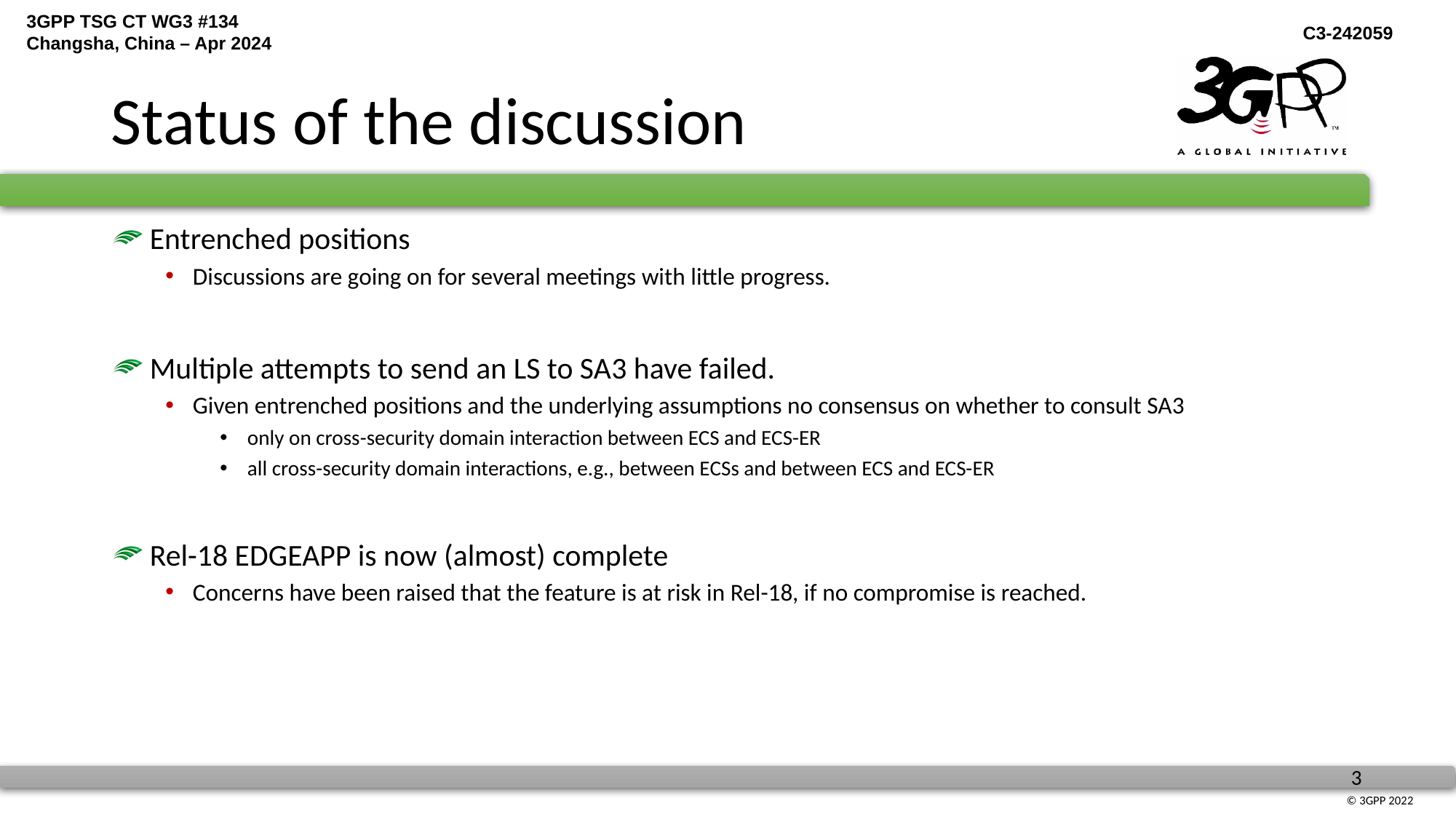

# Status of the discussion
 Entrenched positions
Discussions are going on for several meetings with little progress.

 Multiple attempts to send an LS to SA3 have failed.
Given entrenched positions and the underlying assumptions no consensus on whether to consult SA3
only on cross-security domain interaction between ECS and ECS-ER
all cross-security domain interactions, e.g., between ECSs and between ECS and ECS-ER

 Rel-18 EDGEAPP is now (almost) complete
Concerns have been raised that the feature is at risk in Rel-18, if no compromise is reached.